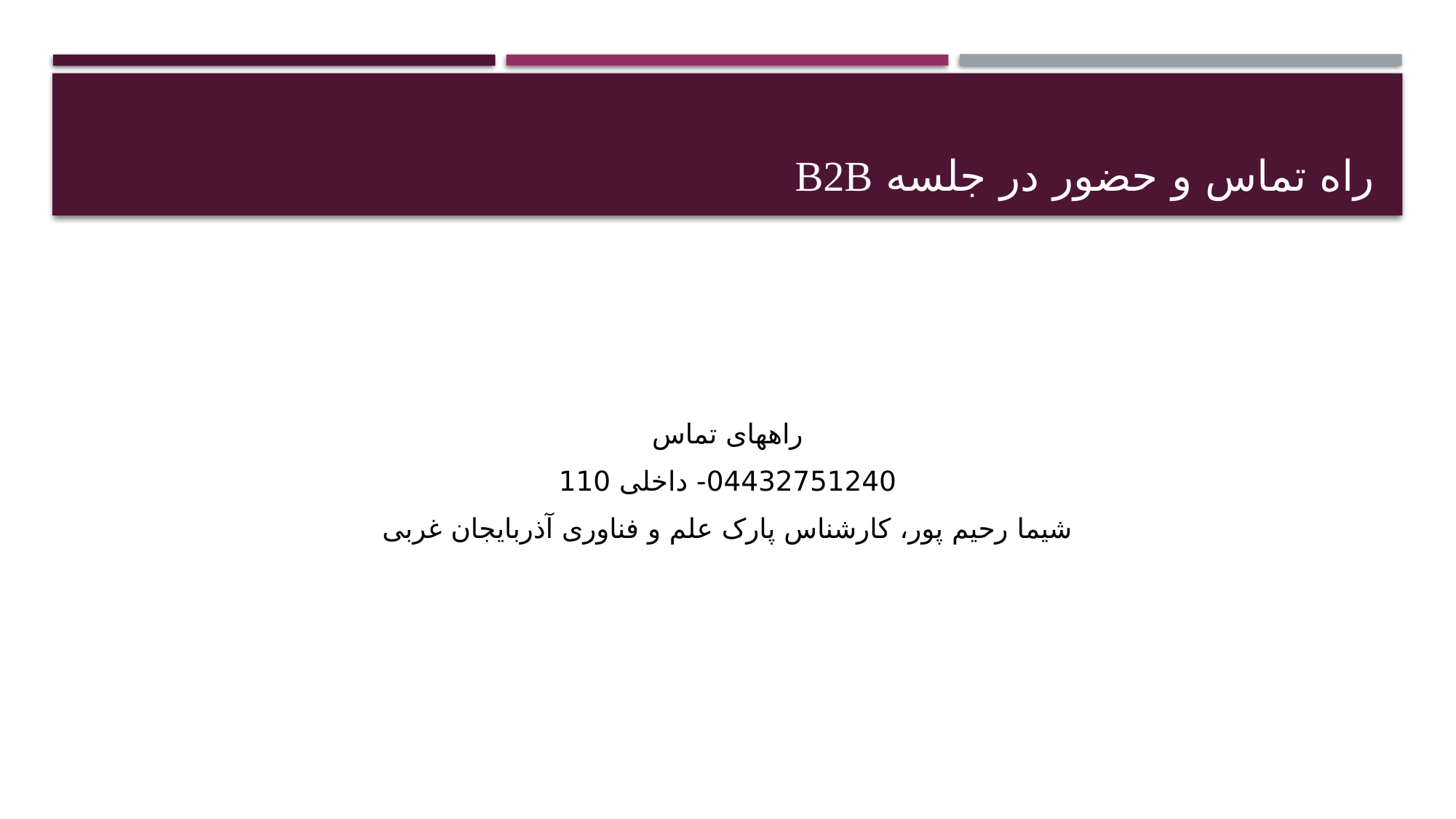

# راه تماس و حضور در جلسه b2b
راههای تماس
04432751240- داخلی 110
شیما رحیم پور، کارشناس پارک علم و فناوری آذربایجان غربی